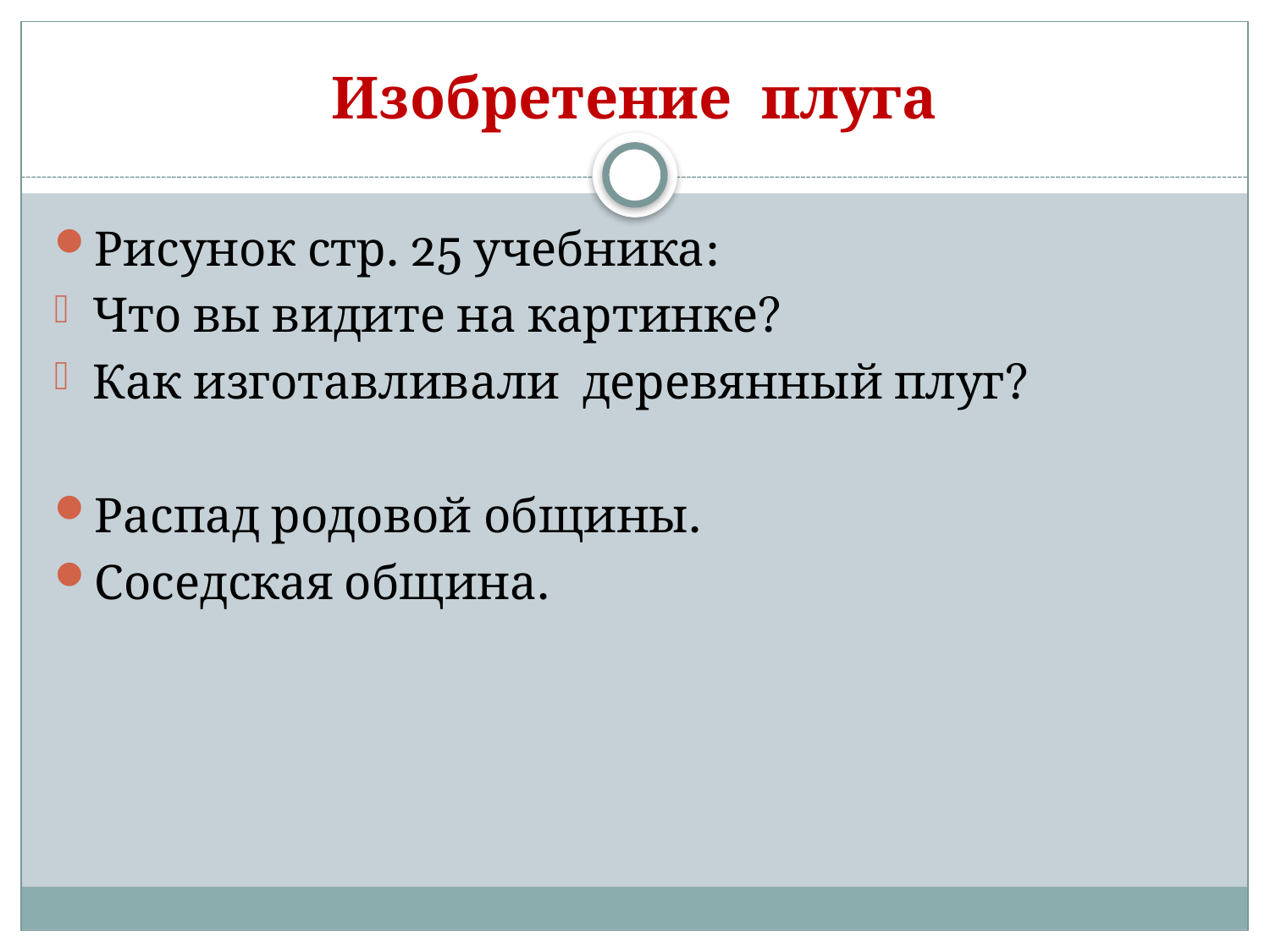

# Изобретение  плуга
Рисунок стр. 25 учебника:
Что вы видите на картинке?
Как изготавливали  деревянный плуг?

Распад родовой общины.
Соседская община.